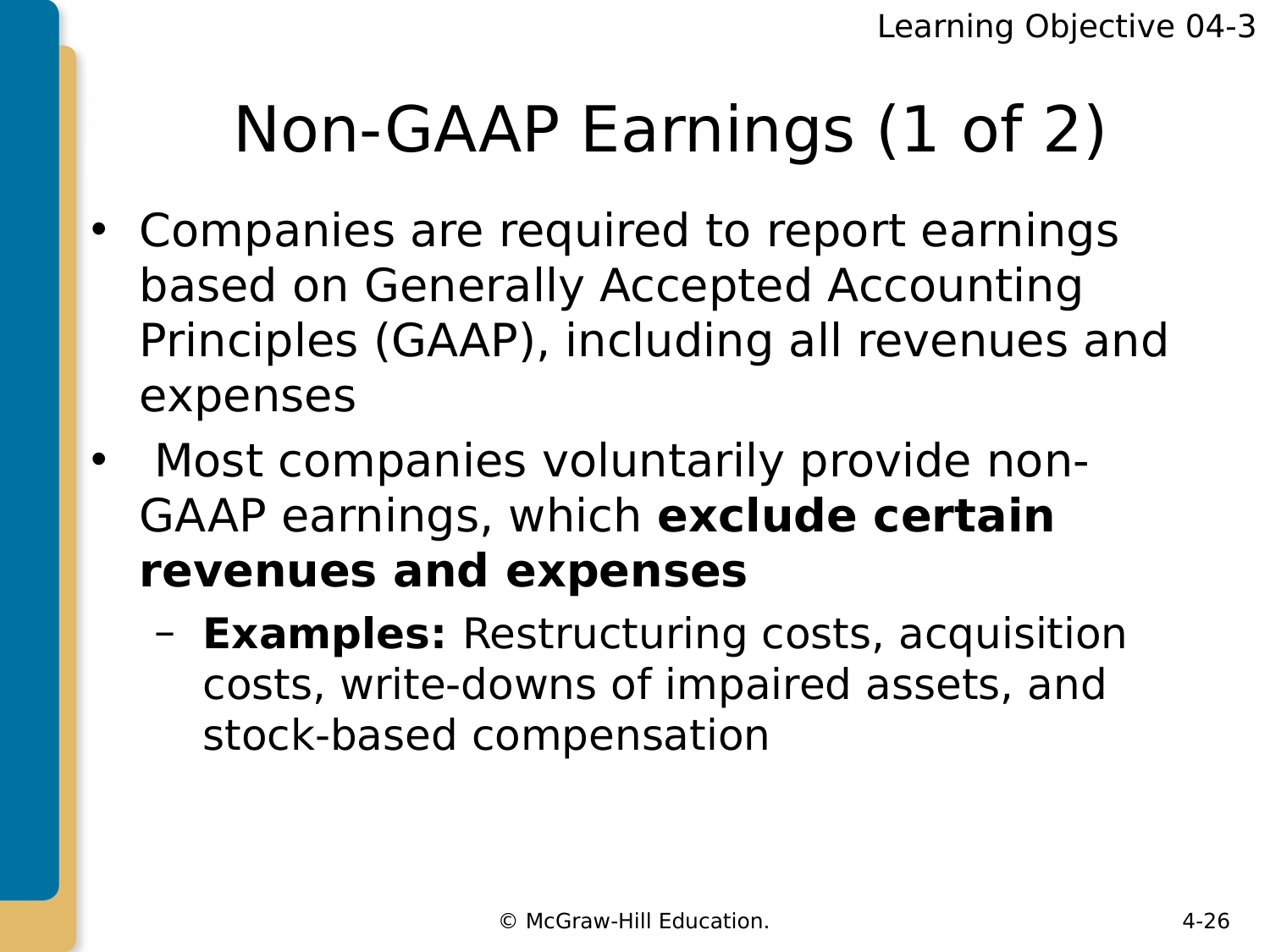

Learning Objective 04-3
# Non-GAAP Earnings (1 of 2)
Companies are required to report earnings based on Generally Accepted Accounting Principles (GAAP), including all revenues and expenses
 Most companies voluntarily provide non-GAAP earnings, which exclude certain revenues and expenses
Examples: Restructuring costs, acquisition costs, write-downs of impaired assets, and stock-based compensation